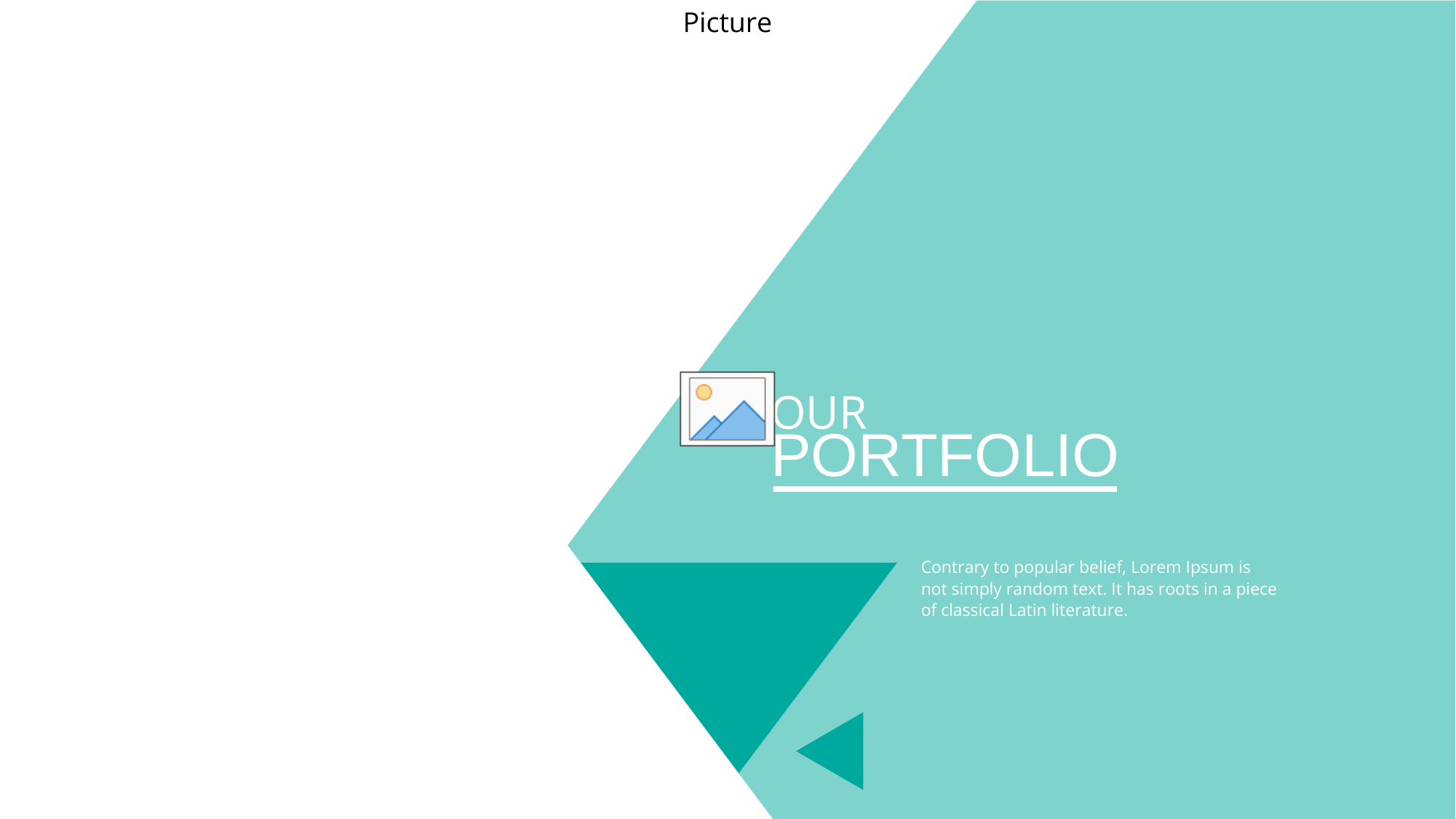

OUR
PORTFOLIO

Contrary to popular belief, Lorem Ipsum is not simply random text. It has roots in a piece of classical Latin literature.